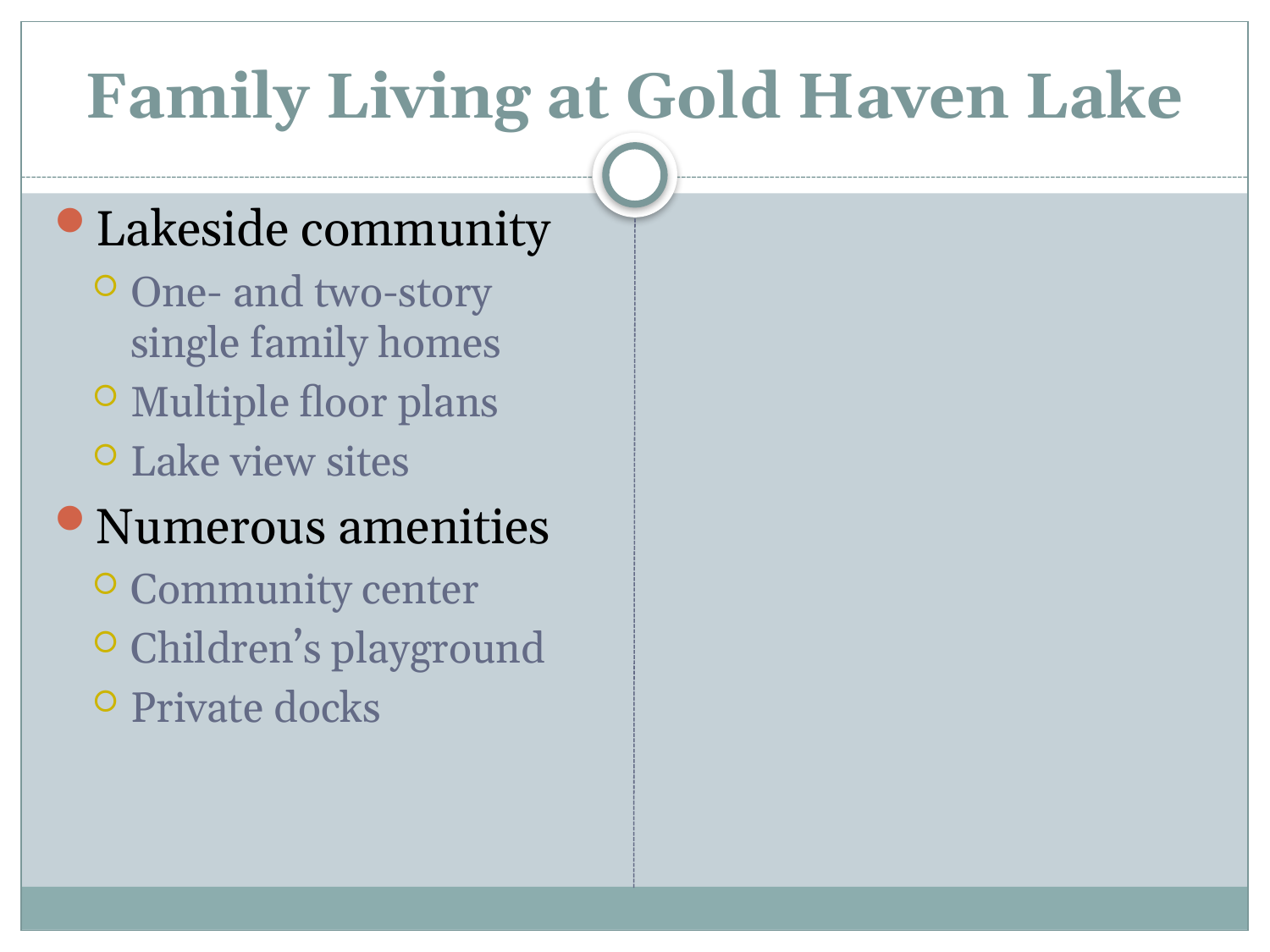

# Family Living at Gold Haven Lake
Lakeside community
One- and two-story single family homes
Multiple floor plans
Lake view sites
Numerous amenities
Community center
Children’s playground
Private docks